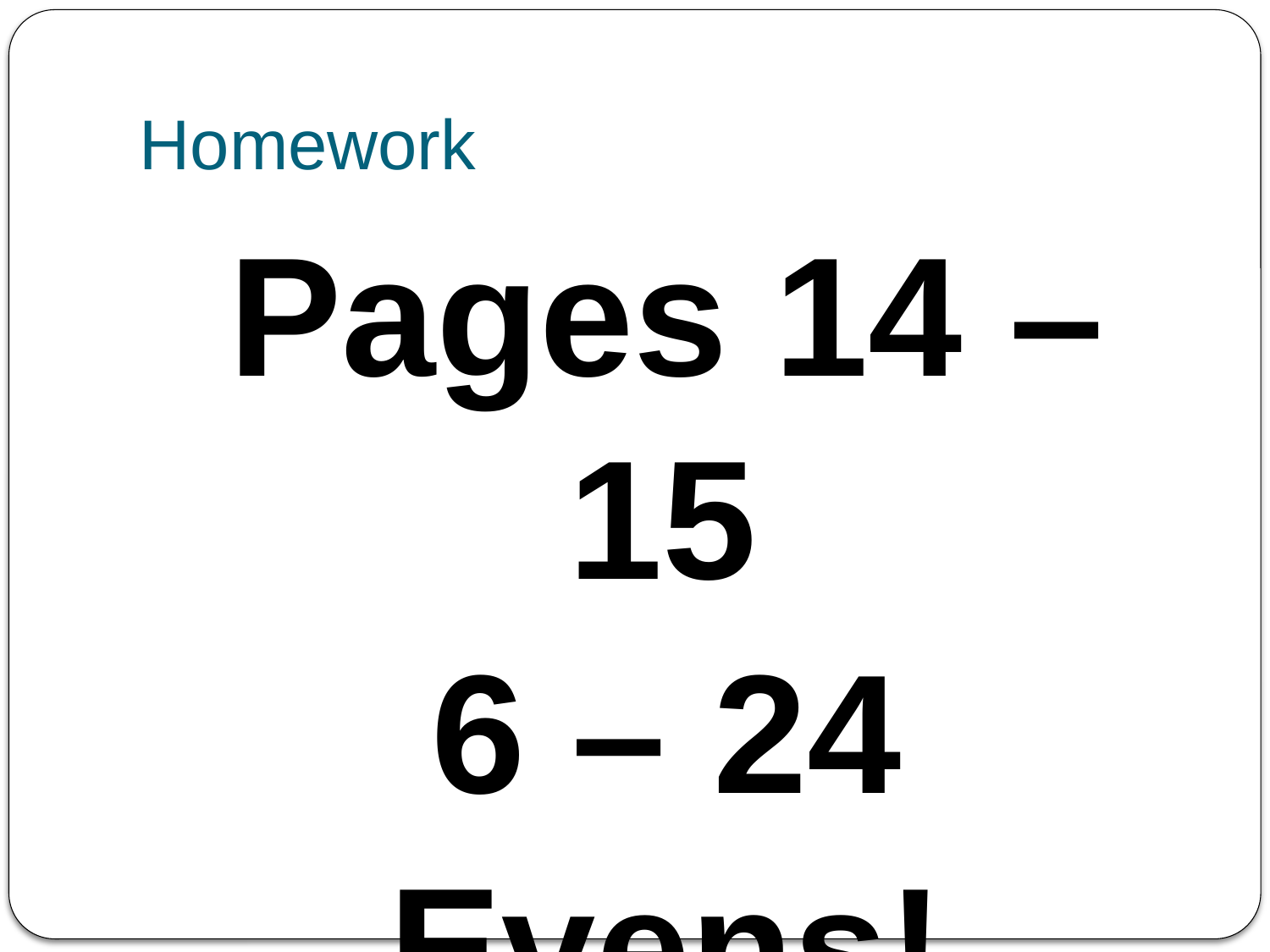

# Homework
Pages 14 – 15
6 – 24
Evens!